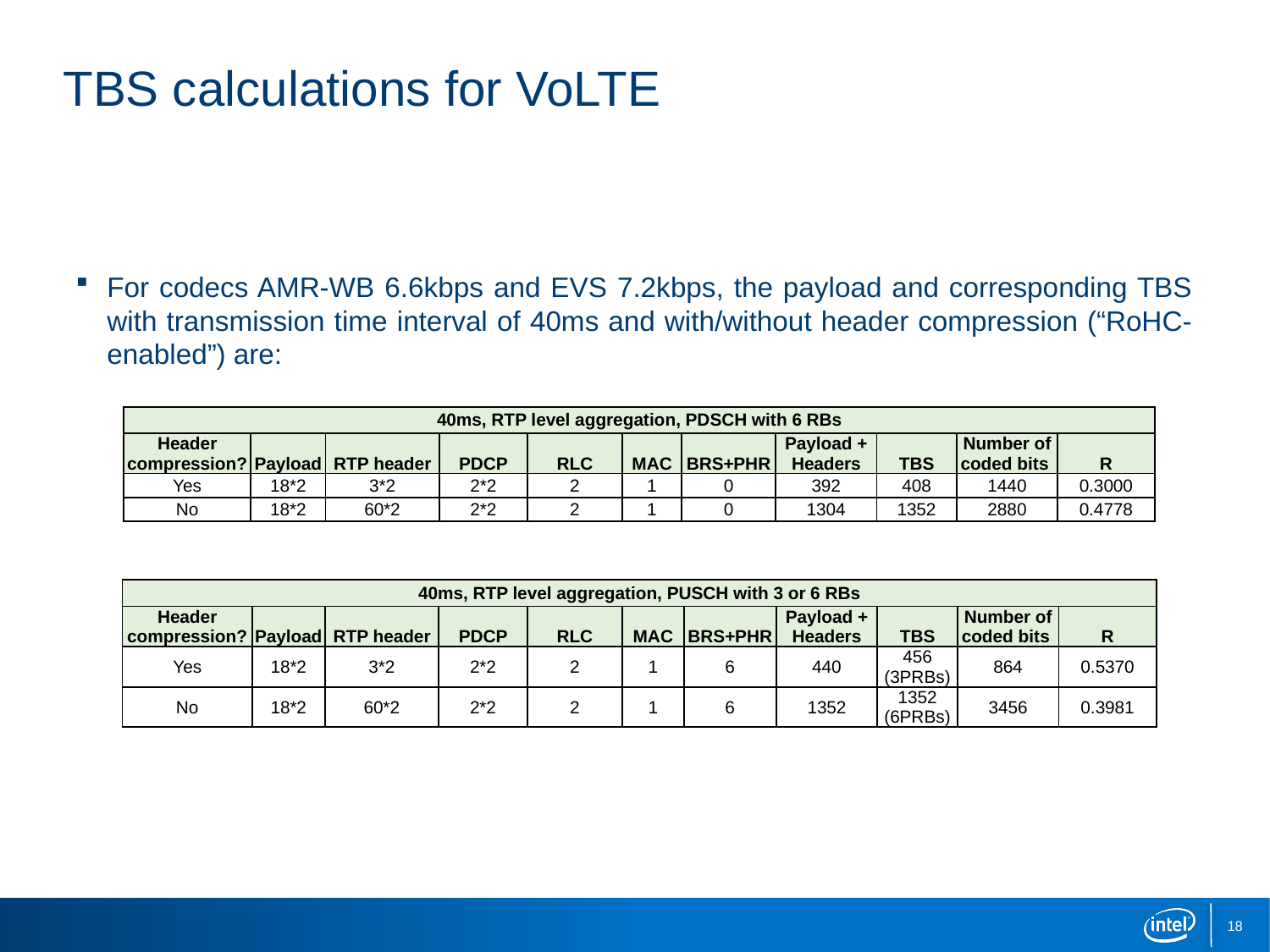

# TBS calculations for VoLTE
For codecs AMR-WB 6.6kbps and EVS 7.2kbps, the payload and corresponding TBS with transmission time interval of 40ms and with/without header compression (“RoHC-enabled”) are:

| 40ms, RTP level aggregation, PDSCH with 6 RBs |  |  |  |  |  |  |  |  |  |  |
| --- | --- | --- | --- | --- | --- | --- | --- | --- | --- | --- |
| Header compression? | Payload | RTP header | PDCP | RLC | MAC | BRS+PHR | Payload + Headers | TBS | Number of coded bits | R |
| Yes | 18\*2 | 3\*2 | 2\*2 | 2 | 1 | 0 | 392 | 408 | 1440 | 0.3000 |
| No | 18\*2 | 60\*2 | 2\*2 | 2 | 1 | 0 | 1304 | 1352 | 2880 | 0.4778 |
| 40ms, RTP level aggregation, PUSCH with 3 or 6 RBs |  |  |  |  |  |  |  |  |  |  |
| --- | --- | --- | --- | --- | --- | --- | --- | --- | --- | --- |
| Header compression? | Payload | RTP header | PDCP | RLC | MAC | BRS+PHR | Payload + Headers | TBS | Number of coded bits | R |
| Yes | 18\*2 | 3\*2 | 2\*2 | 2 | 1 | 6 | 440 | 456 (3PRBs) | 864 | 0.5370 |
| No | 18\*2 | 60\*2 | 2\*2 | 2 | 1 | 6 | 1352 | 1352 (6PRBs) | 3456 | 0.3981 |
18